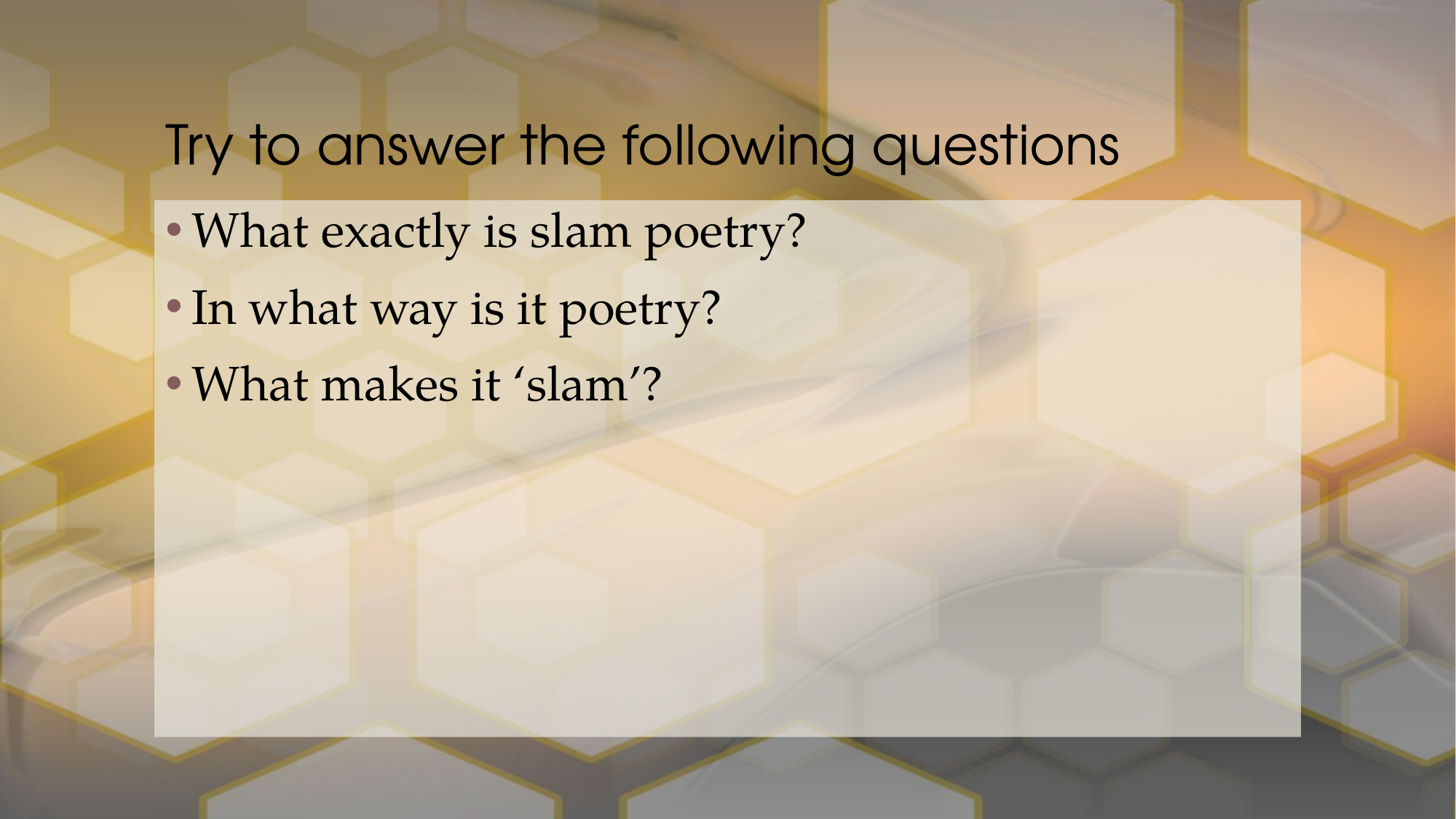

# Try to answer the following questions
What exactly is slam poetry?
In what way is it poetry?
What makes it ‘slam’?